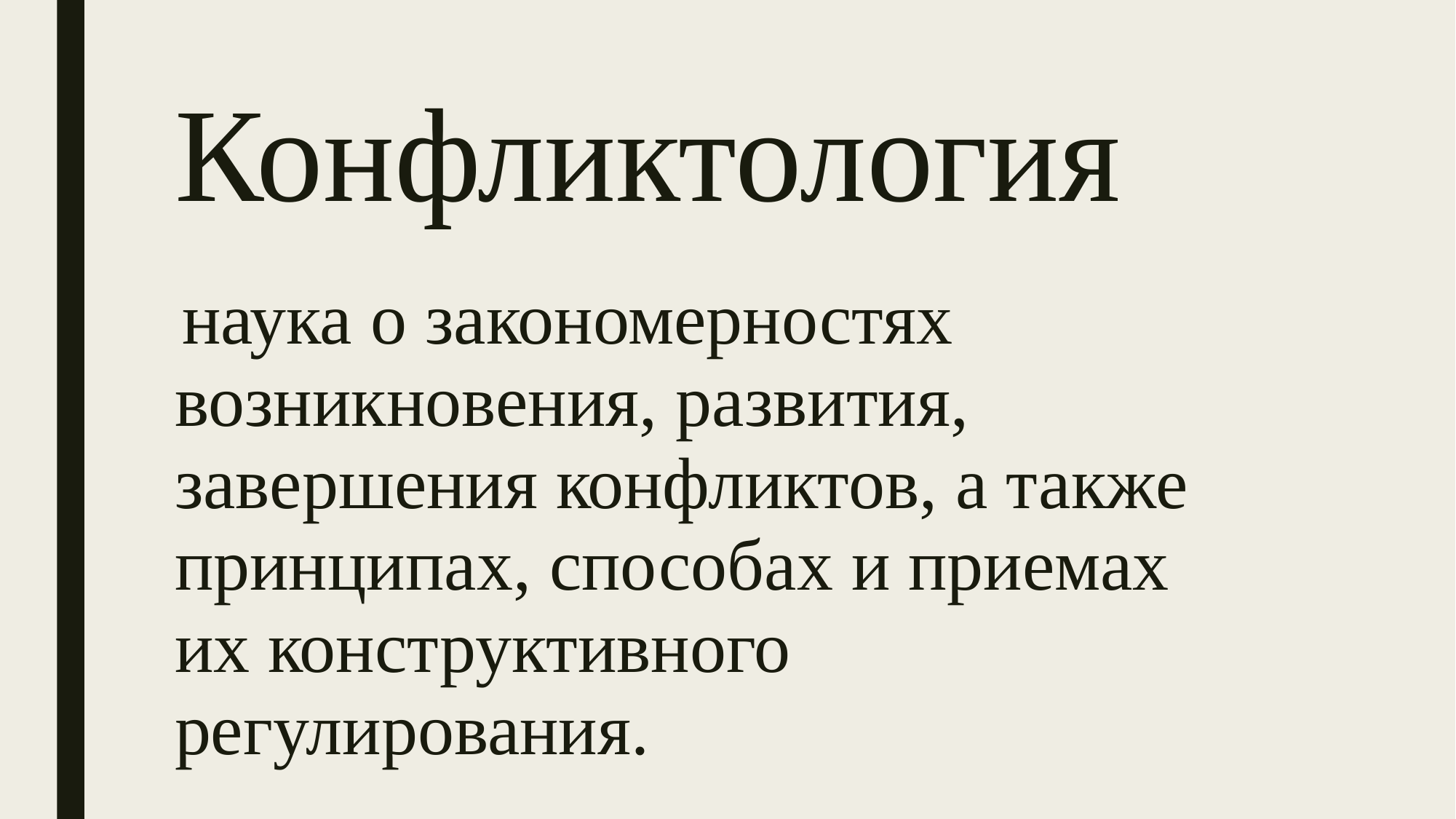

# Конфликтология
 наука о закономерностях возникновения, развития, завершения конфликтов, а также принципах, способах и приемах их конструктивного регулирования.